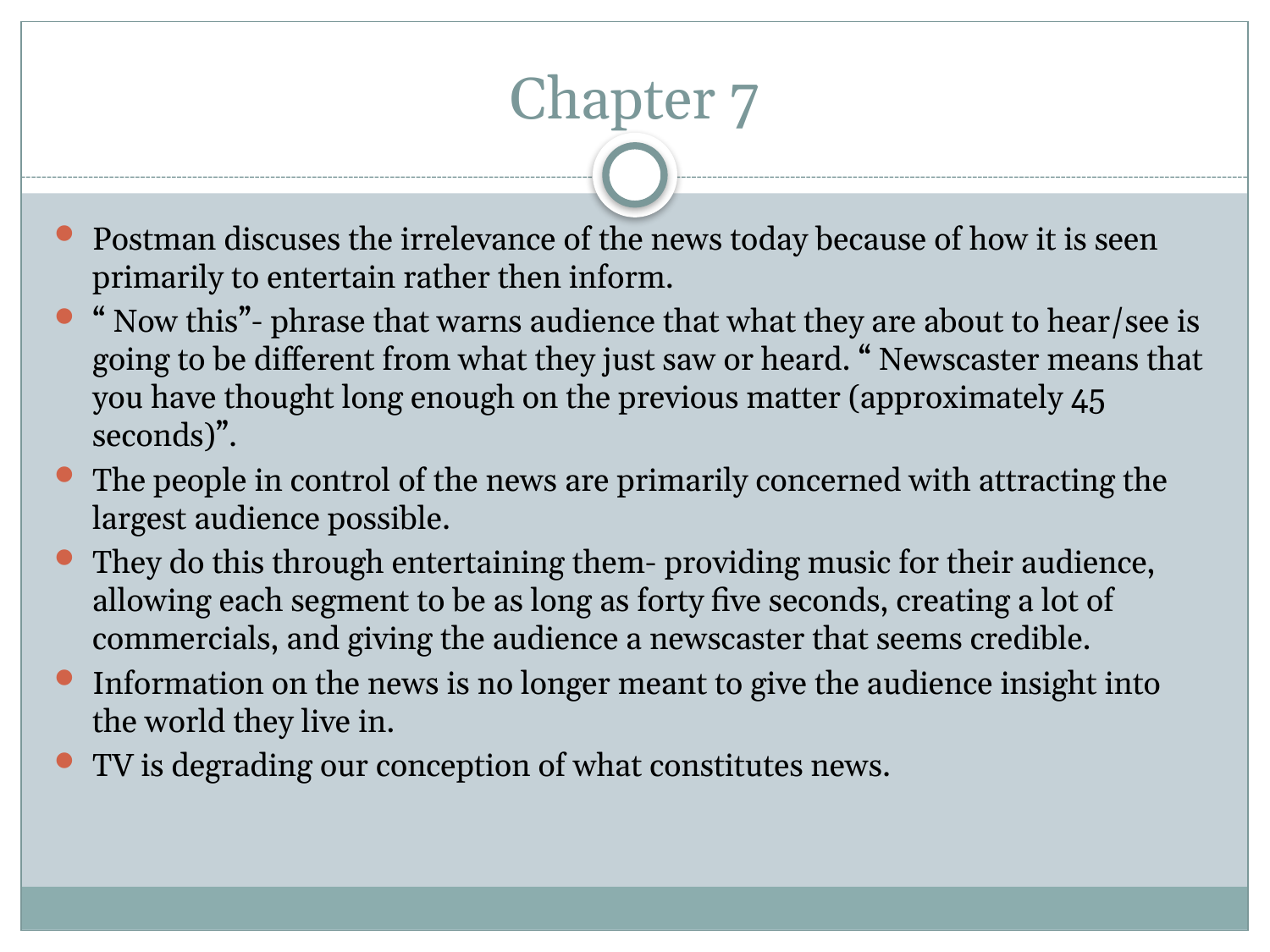

# Chapter 7
Postman discuses the irrelevance of the news today because of how it is seen primarily to entertain rather then inform.
“ Now this”- phrase that warns audience that what they are about to hear/see is going to be different from what they just saw or heard. “ Newscaster means that you have thought long enough on the previous matter (approximately 45 seconds)”.
The people in control of the news are primarily concerned with attracting the largest audience possible.
They do this through entertaining them- providing music for their audience, allowing each segment to be as long as forty five seconds, creating a lot of commercials, and giving the audience a newscaster that seems credible.
Information on the news is no longer meant to give the audience insight into the world they live in.
TV is degrading our conception of what constitutes news.